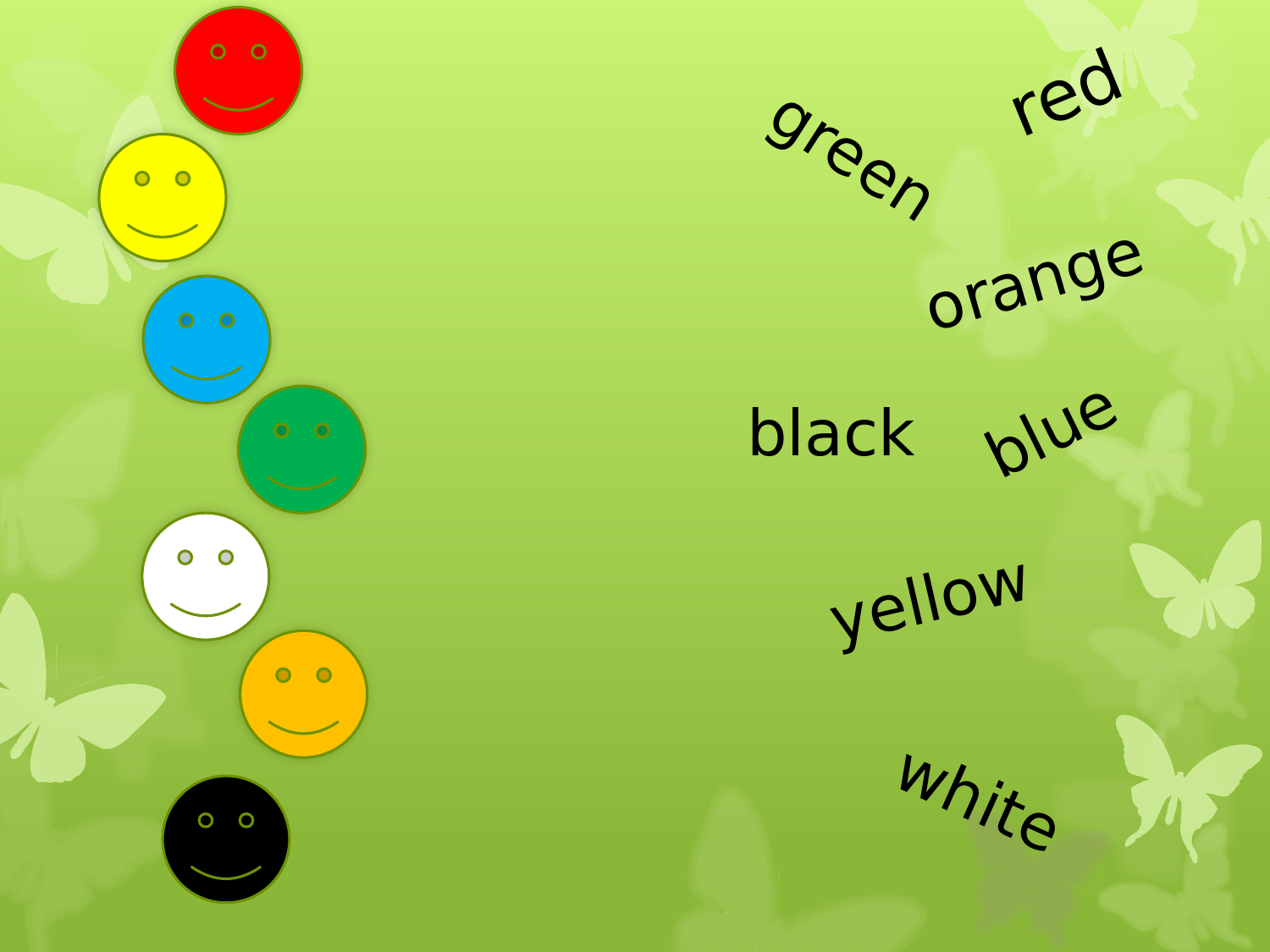

red
green

orange

blue

black

yellow

white